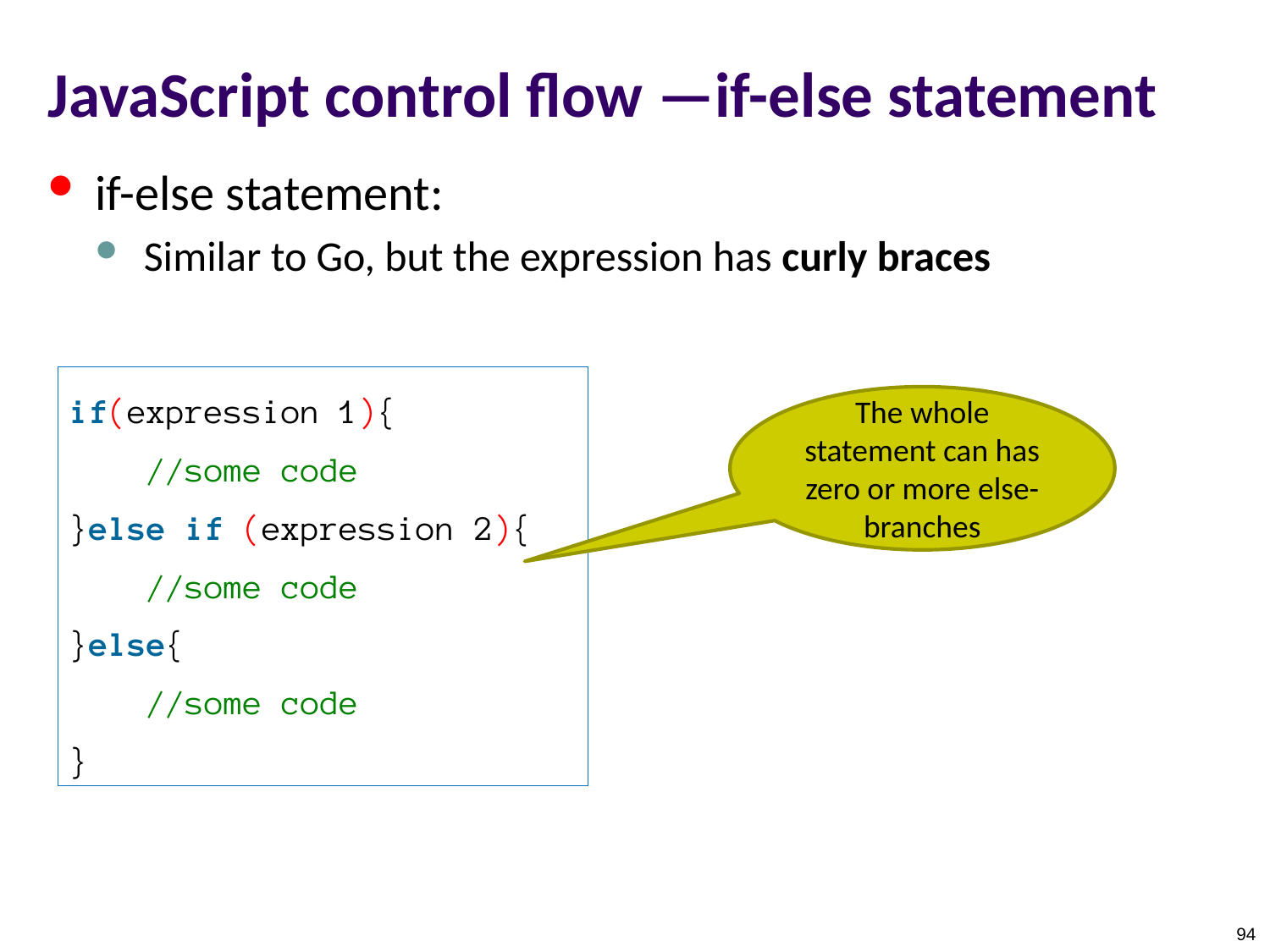

# JavaScript control flow —if-else statement
if-else statement:
Similar to Go, but the expression has curly braces

if(expression 1){
    //some code
}else if (expression 2){
    //some code
}else{
    //some code
}
The whole statement can has zero or more else-branches
94